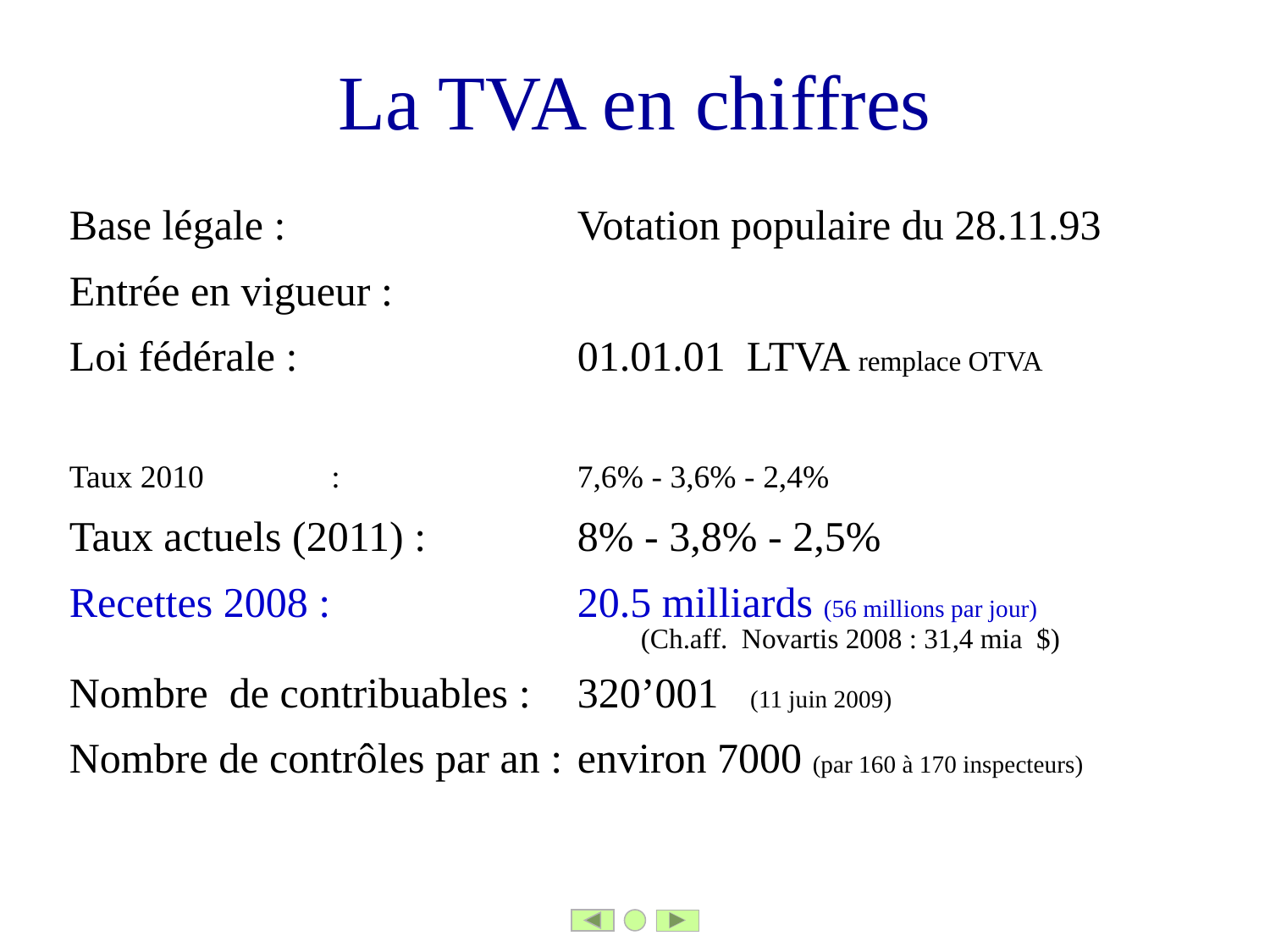

# La TVA en chiffres
Base légale :			Votation populaire du 28.11.93
Entrée en vigueur : 		1er janvier 1995
Loi fédérale :			01.01.01  LTVA remplace OTVA
				12.06.09  nLTVA (nouvelle loi)
Taux 2010	 :		7,6% - 3,6% - 2,4%
Taux actuels (2011) :	 	8% - 3,8% - 2,5%
Recettes 2008 :		20.5 milliards (56 millions par jour)
				      (Ch.aff.  Novartis 2008 : 31,4 mia  $)
Nombre  de contribuables :	320’001   (11 juin 2009)
Nombre de contrôles par an :	environ 7000 (par 160 à 170 inspecteurs)